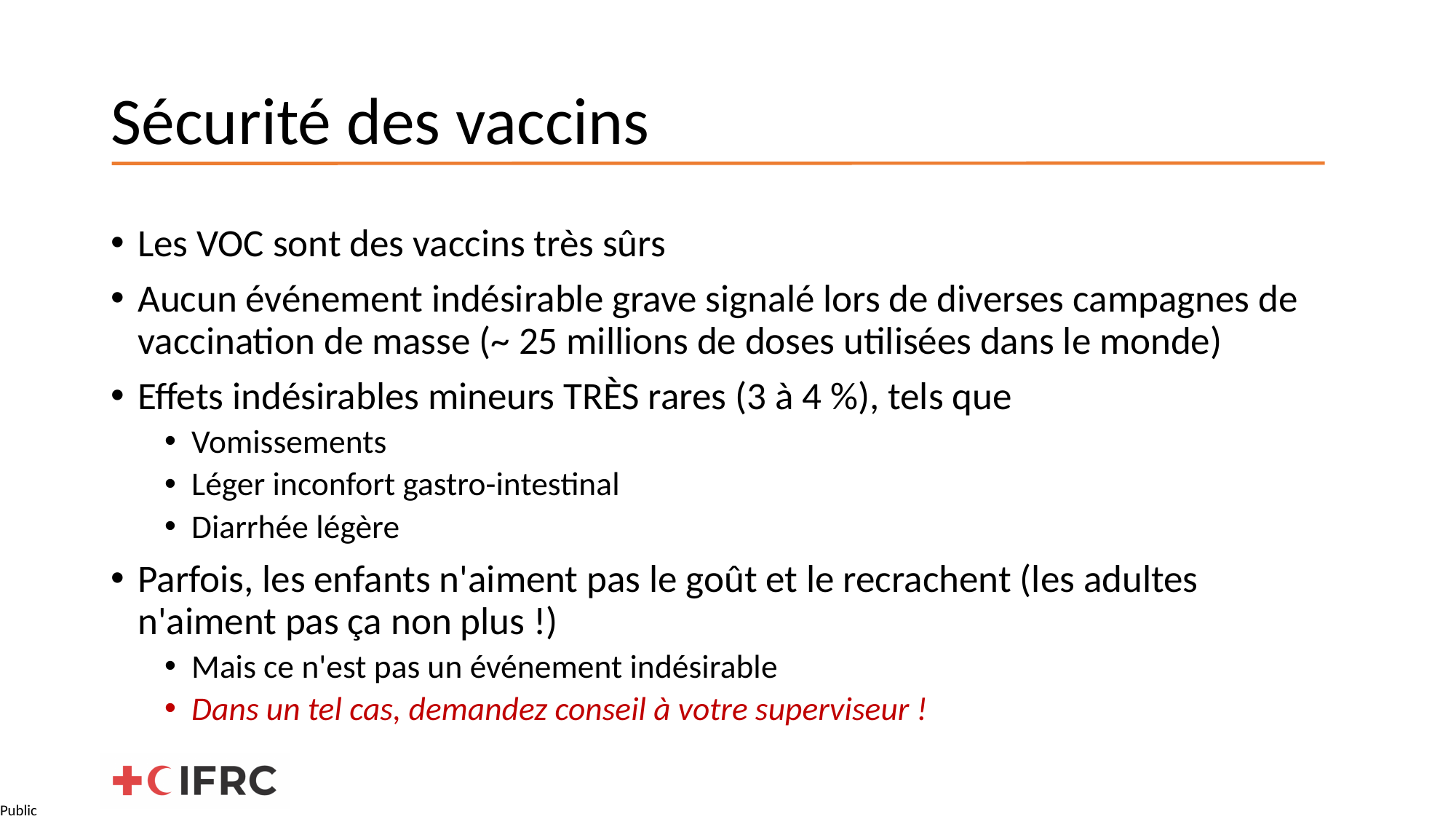

# Sécurité des vaccins
Les VOC sont des vaccins très sûrs
Aucun événement indésirable grave signalé lors de diverses campagnes de vaccination de masse (~ 25 millions de doses utilisées dans le monde)
Effets indésirables mineurs TRÈS rares (3 à 4 %), tels que
Vomissements
Léger inconfort gastro-intestinal
Diarrhée légère
Parfois, les enfants n'aiment pas le goût et le recrachent (les adultes n'aiment pas ça non plus !)
Mais ce n'est pas un événement indésirable
Dans un tel cas, demandez conseil à votre superviseur !